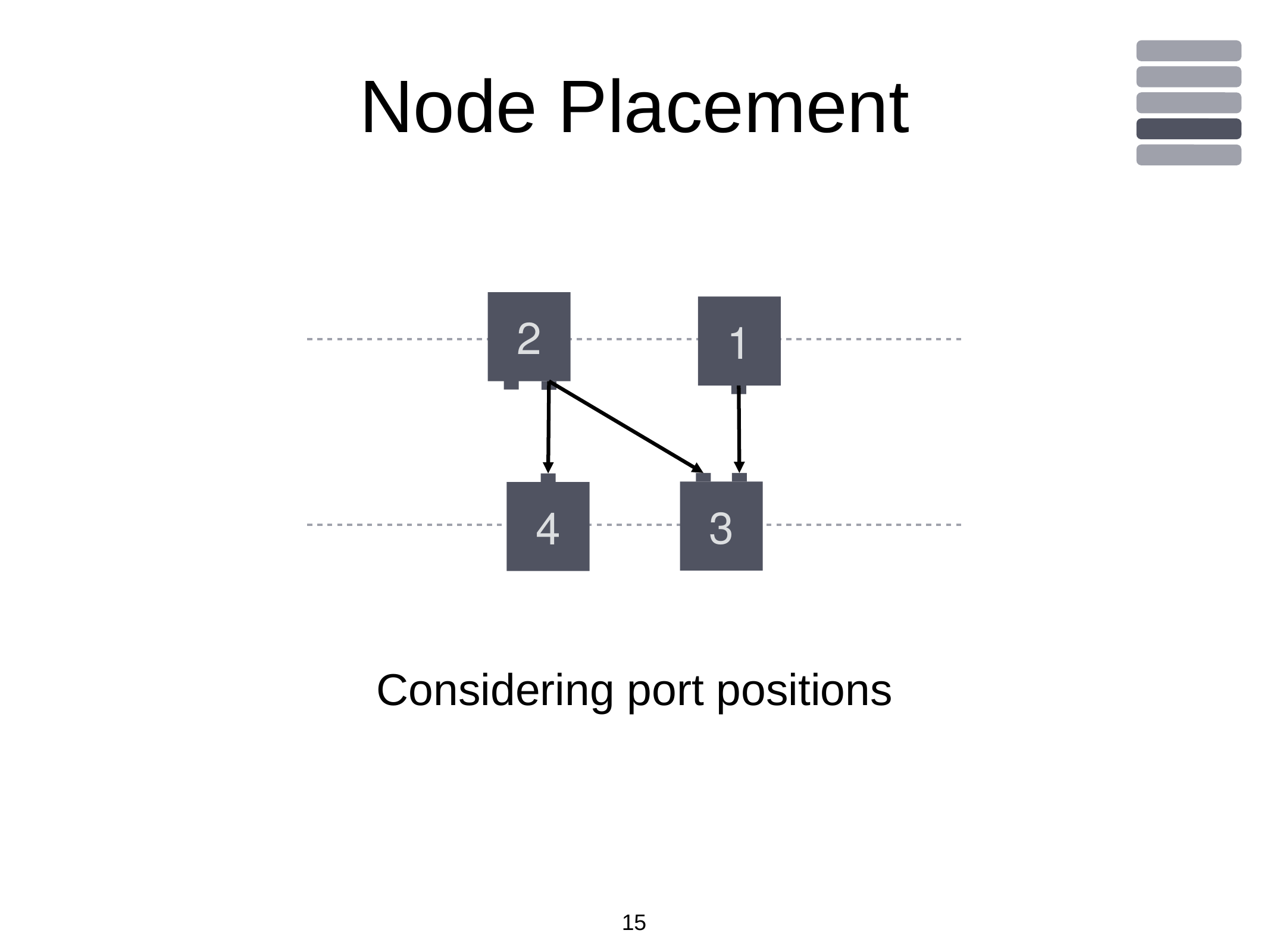

# Node Placement

2
1

3
4

Considering port positions
15